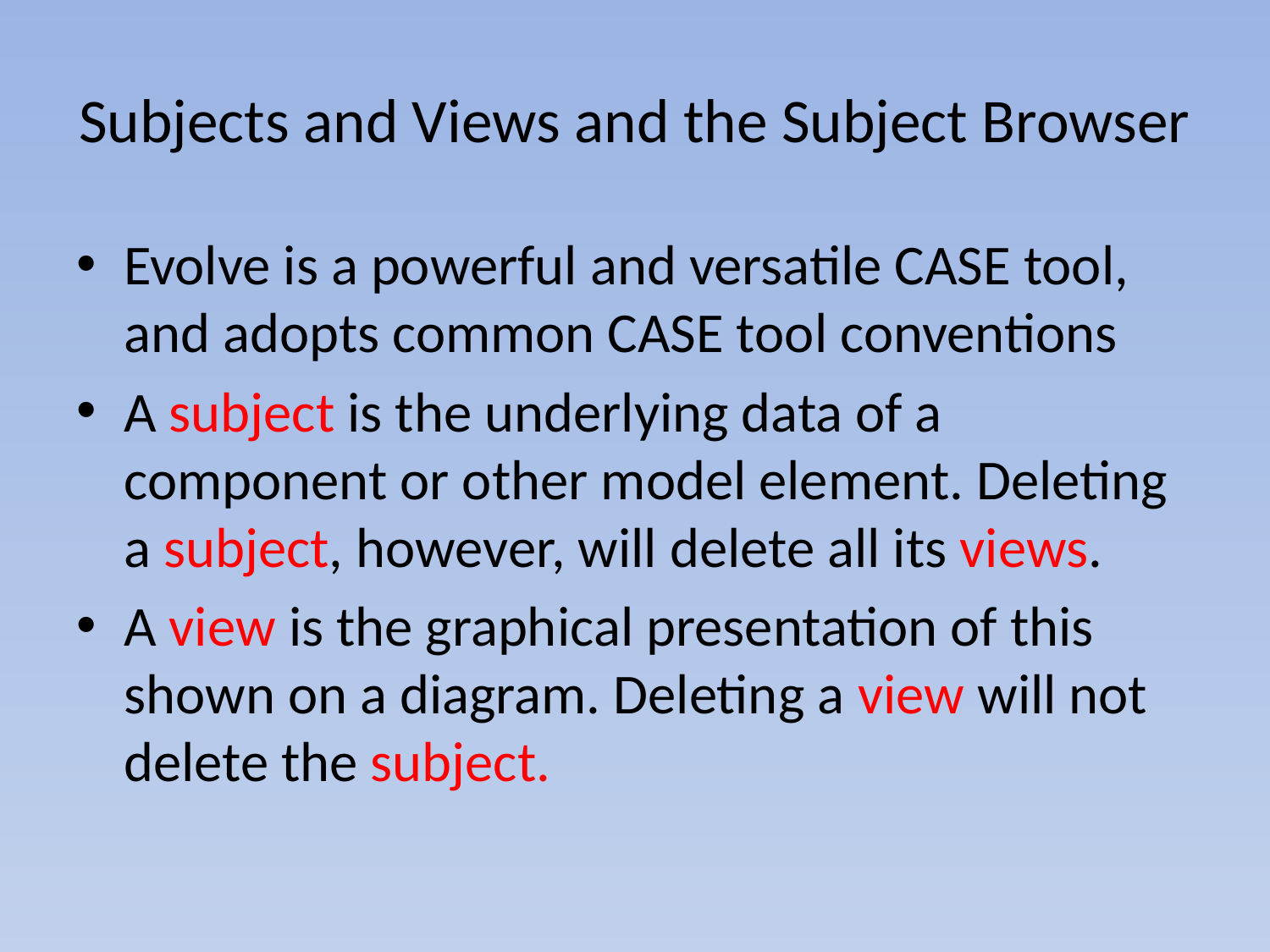

# Subjects and Views and the Subject Browser
Evolve is a powerful and versatile CASE tool, and adopts common CASE tool conventions
A subject is the underlying data of a component or other model element. Deleting a subject, however, will delete all its views.
A view is the graphical presentation of this shown on a diagram. Deleting a view will not delete the subject.